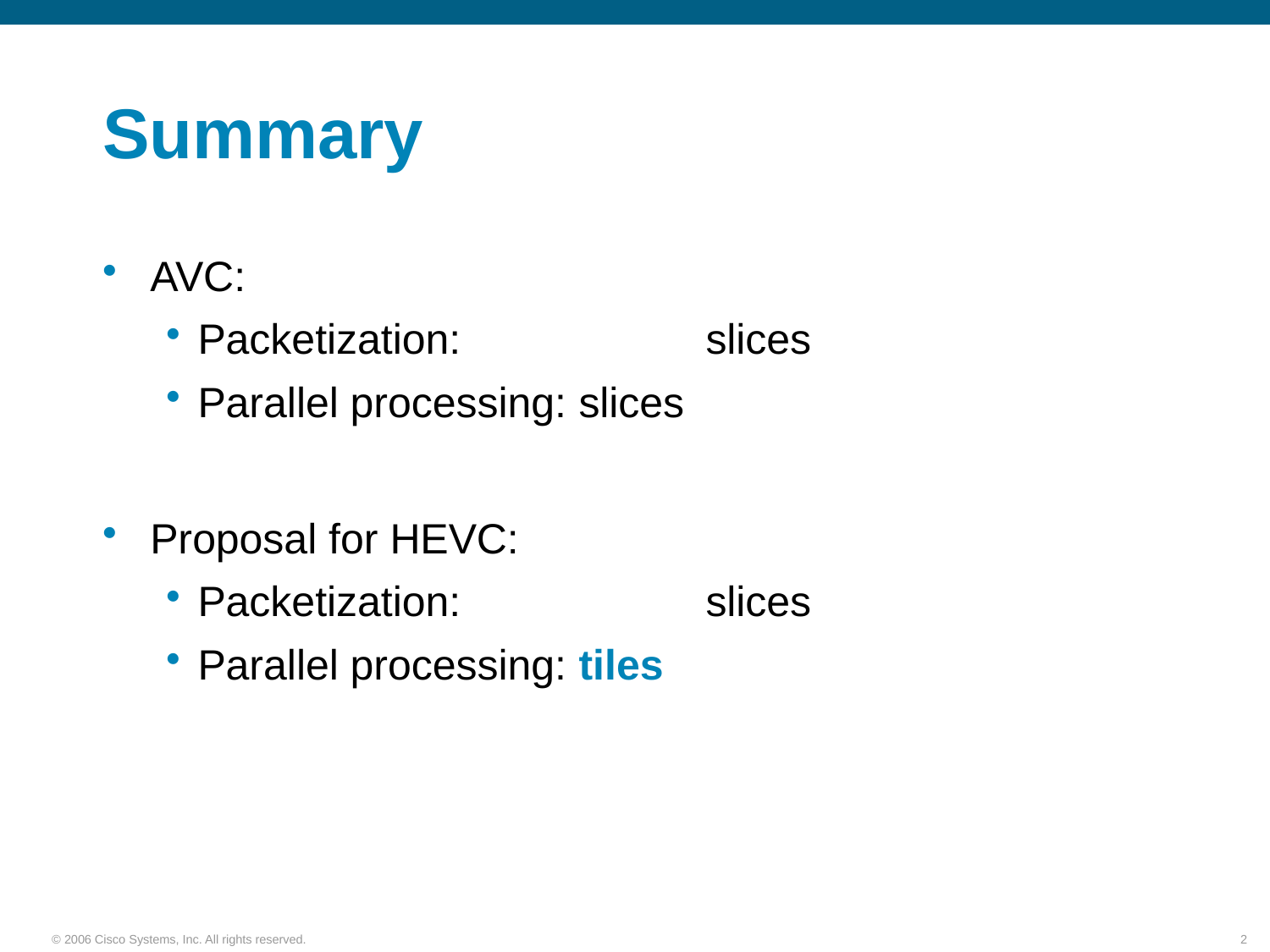

# Summary
AVC:
Packetization:		slices
Parallel processing:	slices

Proposal for HEVC:
Packetization:		slices
Parallel processing:	tiles